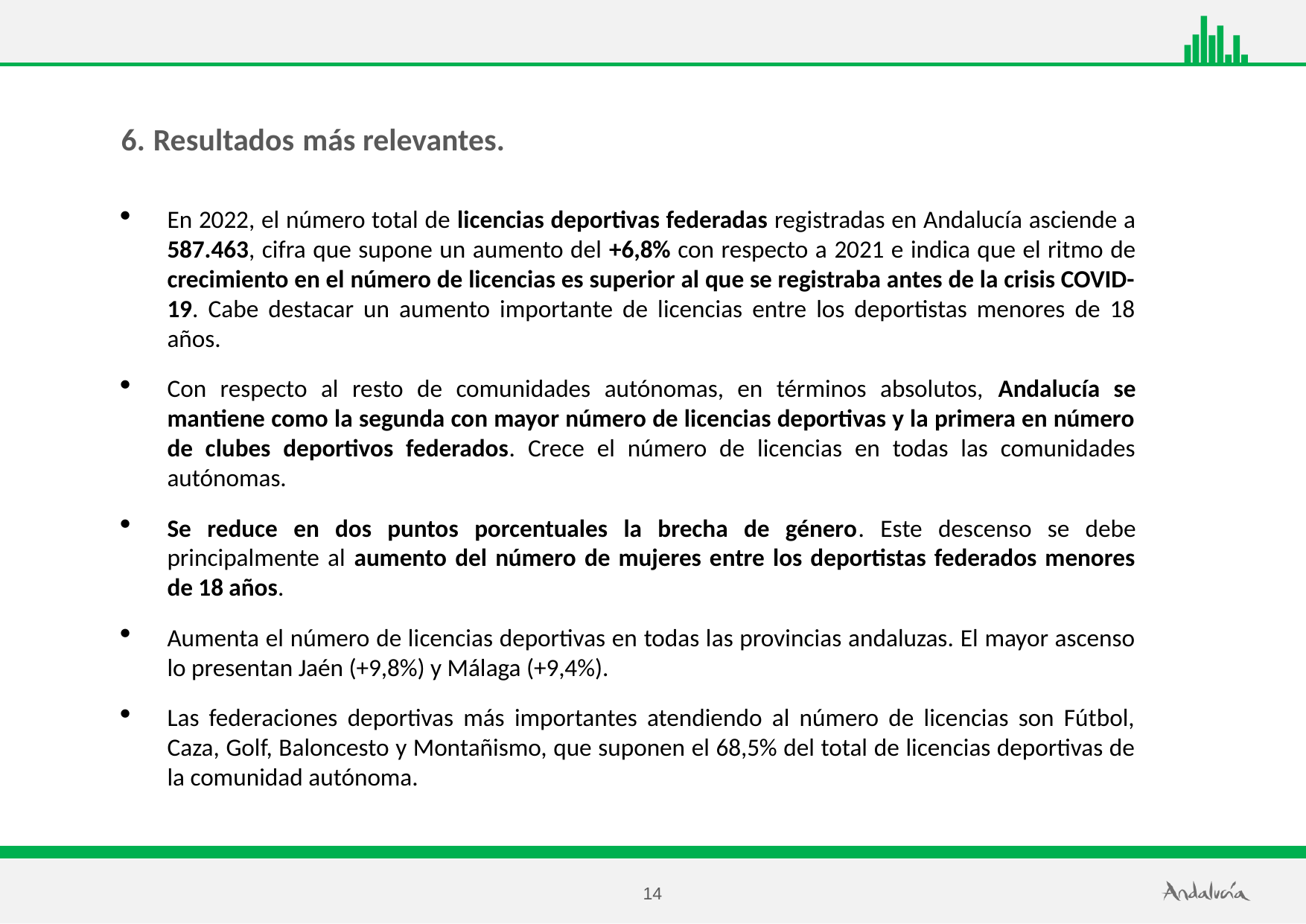

6. Resultados más relevantes.
En 2022, el número total de licencias deportivas federadas registradas en Andalucía asciende a 587.463, cifra que supone un aumento del +6,8% con respecto a 2021 e indica que el ritmo de crecimiento en el número de licencias es superior al que se registraba antes de la crisis COVID-19. Cabe destacar un aumento importante de licencias entre los deportistas menores de 18 años.
Con respecto al resto de comunidades autónomas, en términos absolutos, Andalucía se mantiene como la segunda con mayor número de licencias deportivas y la primera en número de clubes deportivos federados. Crece el número de licencias en todas las comunidades autónomas.
Se reduce en dos puntos porcentuales la brecha de género. Este descenso se debe principalmente al aumento del número de mujeres entre los deportistas federados menores de 18 años.
Aumenta el número de licencias deportivas en todas las provincias andaluzas. El mayor ascenso lo presentan Jaén (+9,8%) y Málaga (+9,4%).
Las federaciones deportivas más importantes atendiendo al número de licencias son Fútbol, Caza, Golf, Baloncesto y Montañismo, que suponen el 68,5% del total de licencias deportivas de la comunidad autónoma.